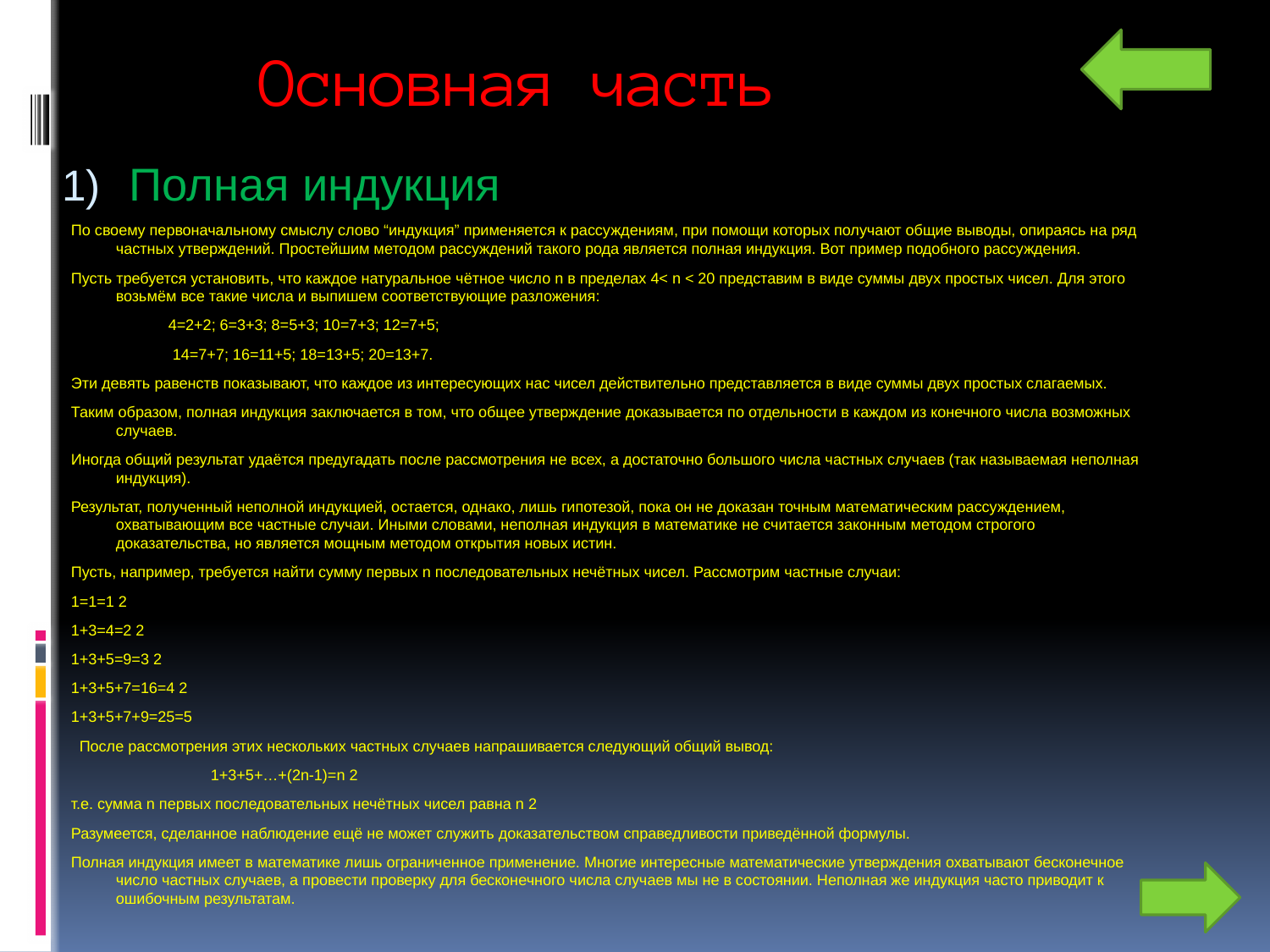

# Основная часть

Полная индукция
По своему первоначальному смыслу слово “индукция” применяется к рассуждениям, при помощи которых получают общие выводы, опираясь на ряд частных утверждений. Простейшим методом рассуждений такого рода является полная индукция. Вот пример подобного рассуждения.
Пусть требуется установить, что каждое натуральное чётное число n в пределах 4< n < 20 представим в виде суммы двух простых чисел. Для этого возьмём все такие числа и выпишем соответствующие разложения:
                       4=2+2; 6=3+3; 8=5+3; 10=7+3; 12=7+5;
                        14=7+7; 16=11+5; 18=13+5; 20=13+7.
Эти девять равенств показывают, что каждое из интересующих нас чисел действительно представляется в виде суммы двух простых слагаемых.
Таким образом, полная индукция заключается в том, что общее утверждение доказывается по отдельности в каждом из конечного числа возможных случаев.
Иногда общий результат удаётся предугадать после рассмотрения не всех, а достаточно большого числа частных случаев (так называемая неполная индукция).
Результат, полученный неполной индукцией, остается, однако, лишь гипотезой, пока он не доказан точным математическим рассуждением, охватывающим все частные случаи. Иными словами, неполная индукция в математике не считается законным методом строгого доказательства, но является мощным методом открытия новых истин.
Пусть, например, требуется найти сумму первых n последовательных нечётных чисел. Рассмотрим частные случаи:
1=1=1 2
1+3=4=2 2
1+3+5=9=3 2
1+3+5+7=16=4 2
1+3+5+7+9=25=5
  После рассмотрения этих нескольких частных случаев напрашивается следующий общий вывод:
                                 1+3+5+…+(2n-1)=n 2
т.е. сумма n первых последовательных нечётных чисел равна n 2
Разумеется, сделанное наблюдение ещё не может служить доказательством справедливости приведённой формулы.
Полная индукция имеет в математике лишь ограниченное применение. Многие интересные математические утверждения охватывают бесконечное число частных случаев, а провести проверку для бесконечного числа случаев мы не в состоянии. Неполная же индукция часто приводит к ошибочным результатам.